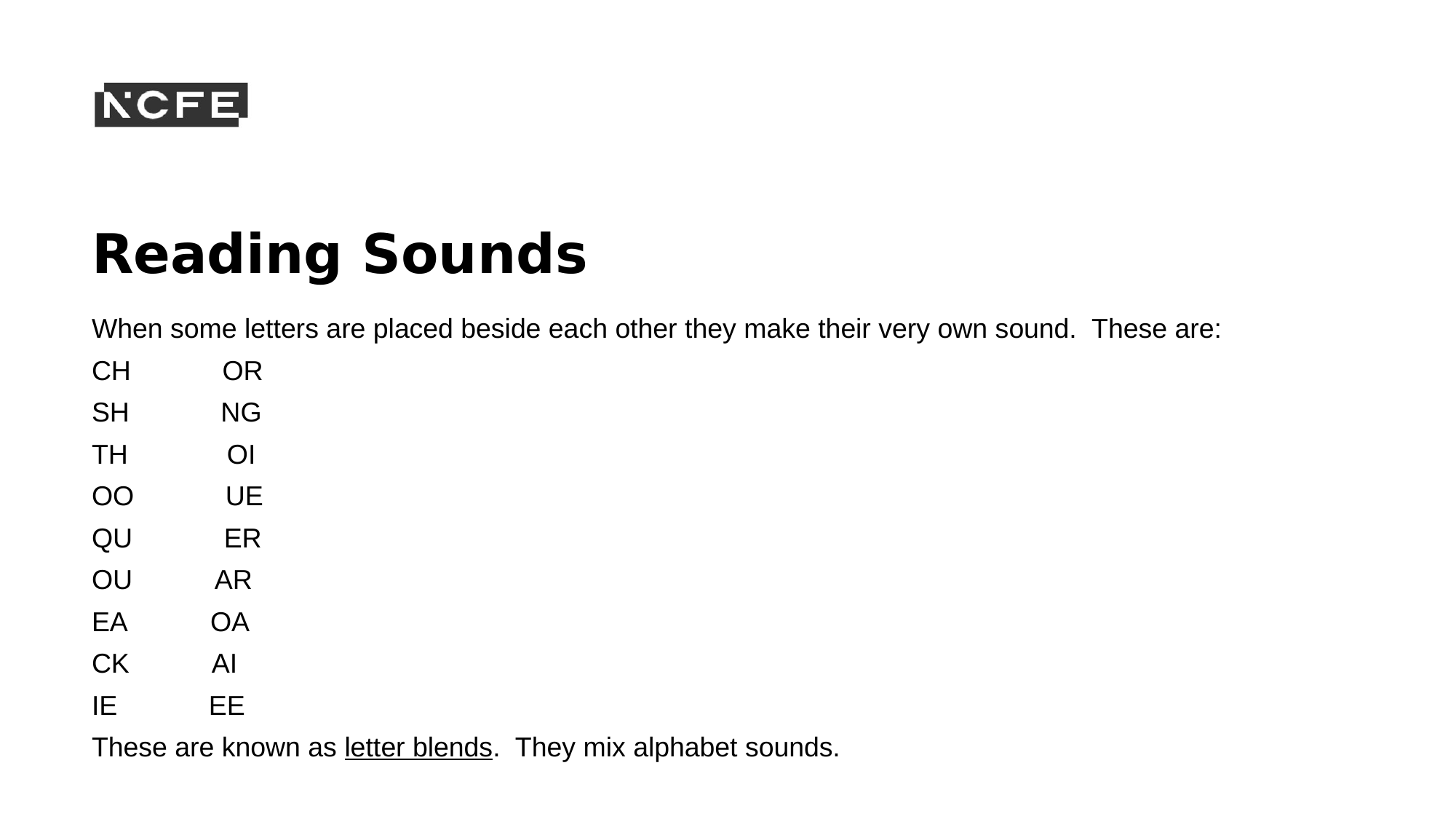

# Reading Sounds
When some letters are placed beside each other they make their very own sound.  These are:
CH            OR
SH            NG
TH             OI
OO            UE
QU            ER
OU           AR
EA           OA
CK           AI
IE            EE
These are known as letter blends.  They mix alphabet sounds.